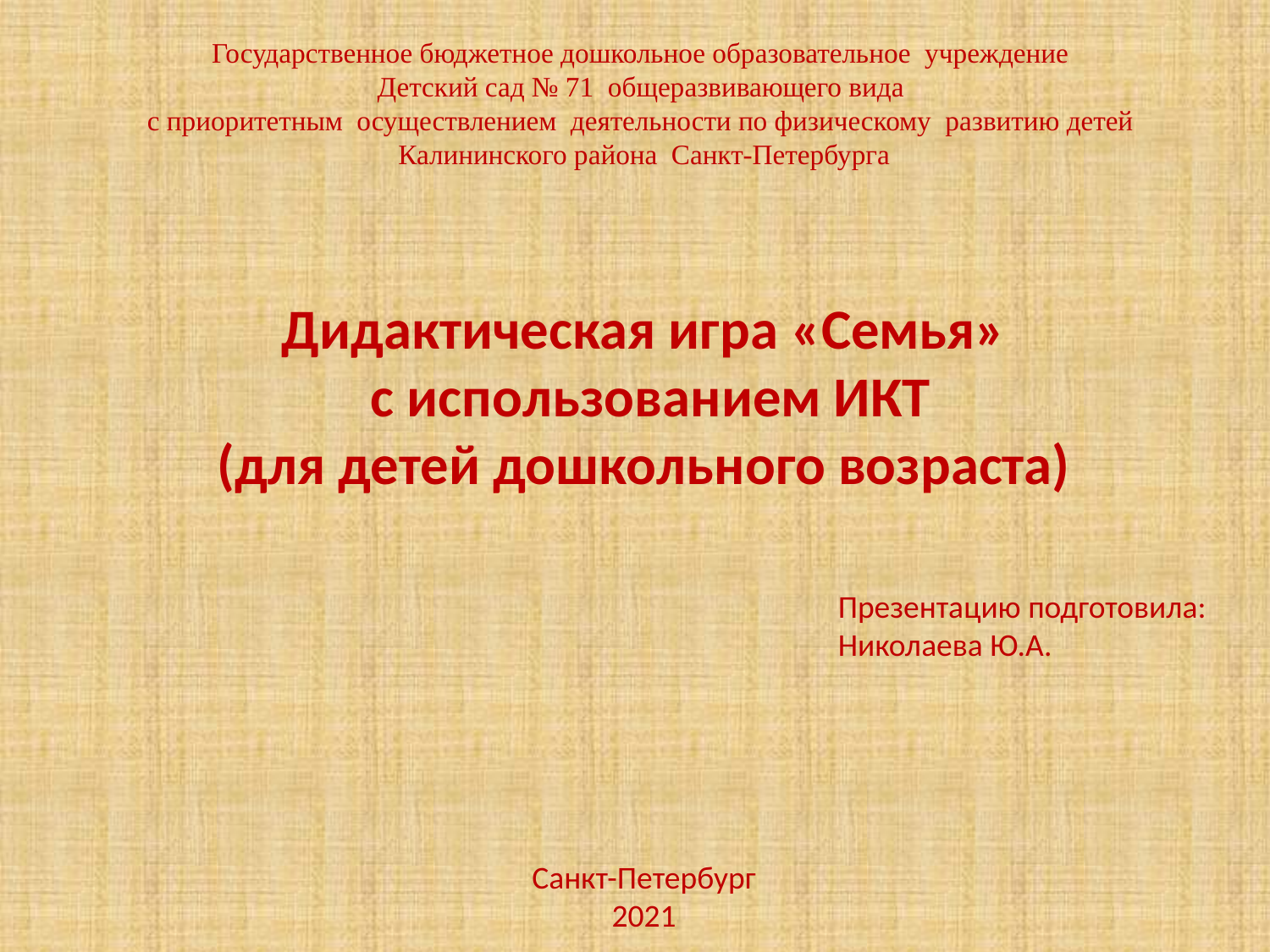

Государственное бюджетное дошкольное образовательное  учреждение
Детский сад № 71  общеразвивающего вида
с приоритетным  осуществлением  деятельности по физическому  развитию детей
Калининского района  Санкт-Петербурга
Дидактическая игра «Семья»
 с использованием ИКТ
(для детей дошкольного возраста)
Презентацию подготовила:
Николаева Ю.А.

Санкт-Петербург
2021